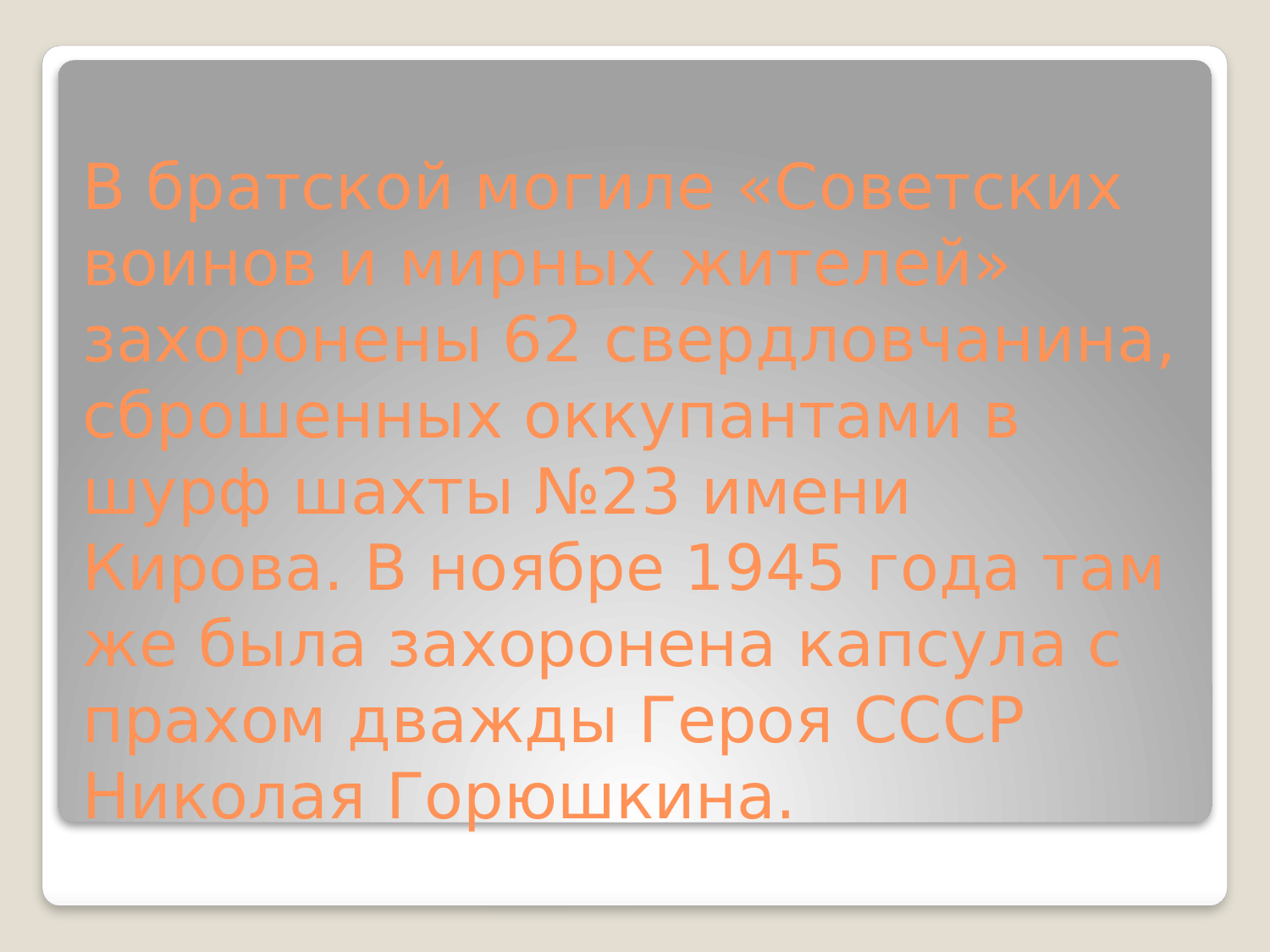

# В братской могиле «Советских воинов и мирных жителей» захоронены 62 свердловчанина, сброшенных оккупантами в шурф шахты №23 имени Кирова. В ноябре 1945 года там же была захоронена капсула с прахом дважды Героя СССР Николая Горюшкина.